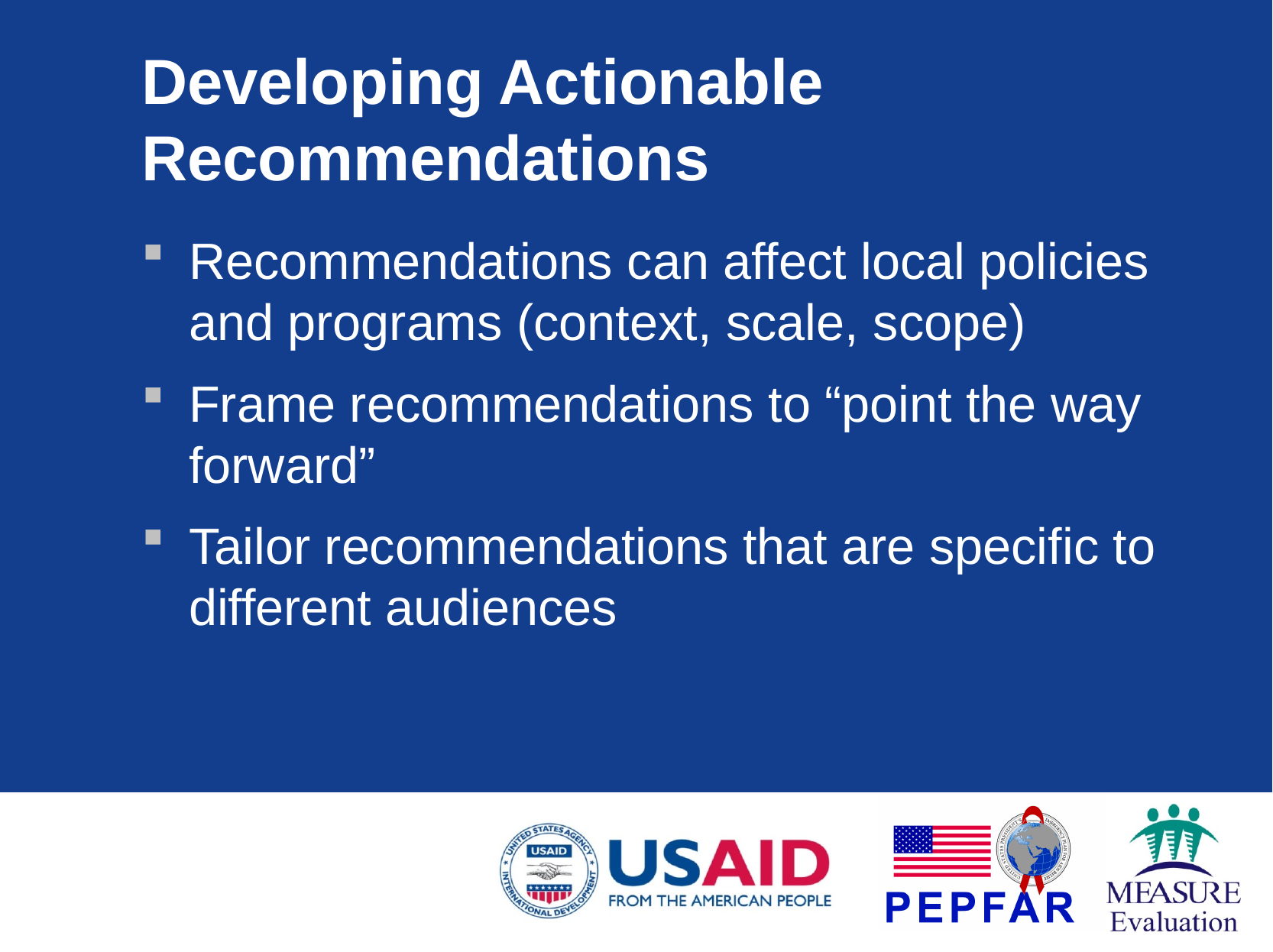

# Developing Actionable Recommendations
Recommendations can affect local policies and programs (context, scale, scope)
Frame recommendations to “point the way forward”
Tailor recommendations that are specific to different audiences